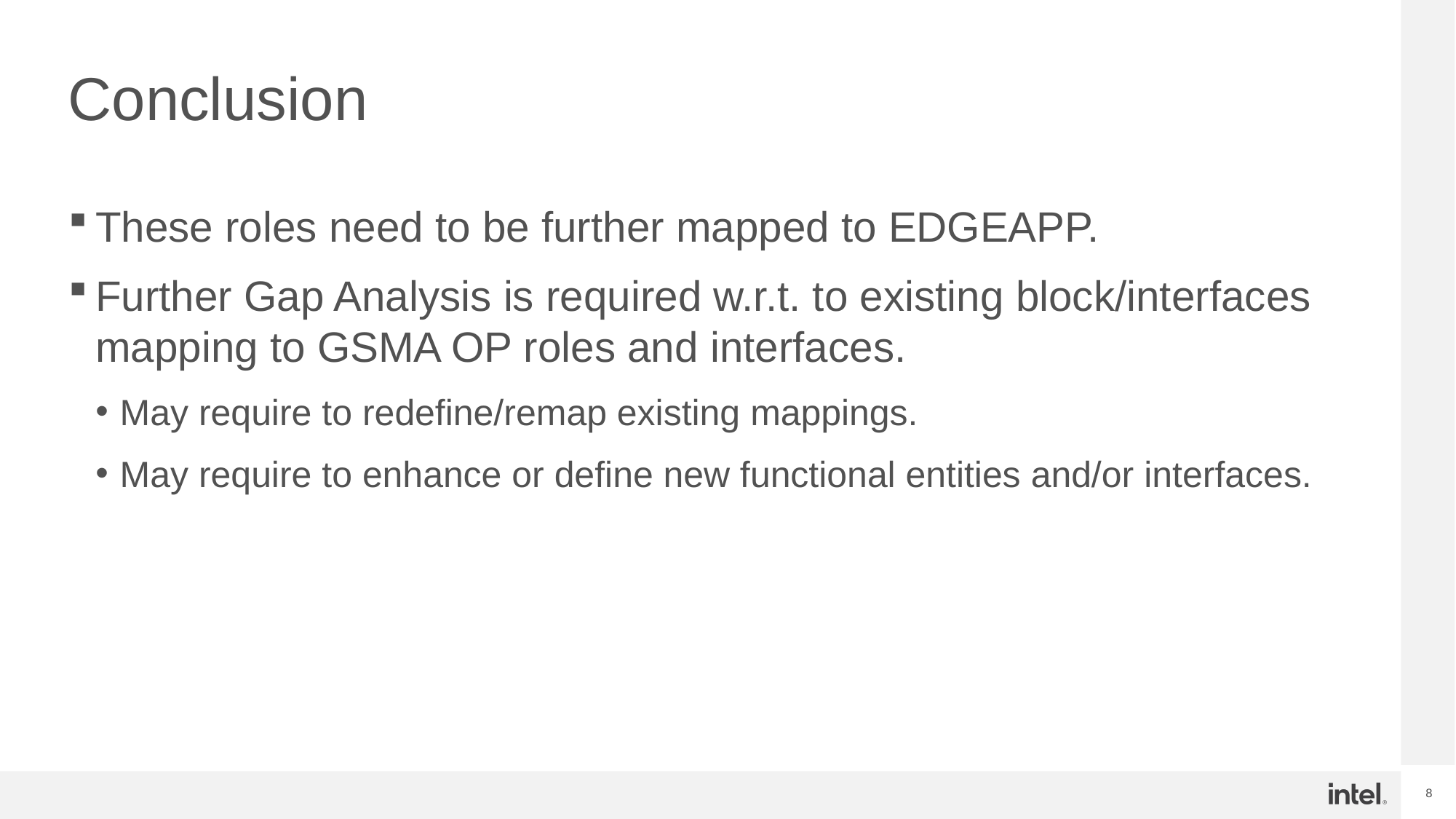

# Conclusion
These roles need to be further mapped to EDGEAPP.
Further Gap Analysis is required w.r.t. to existing block/interfaces mapping to GSMA OP roles and interfaces.
May require to redefine/remap existing mappings.
May require to enhance or define new functional entities and/or interfaces.